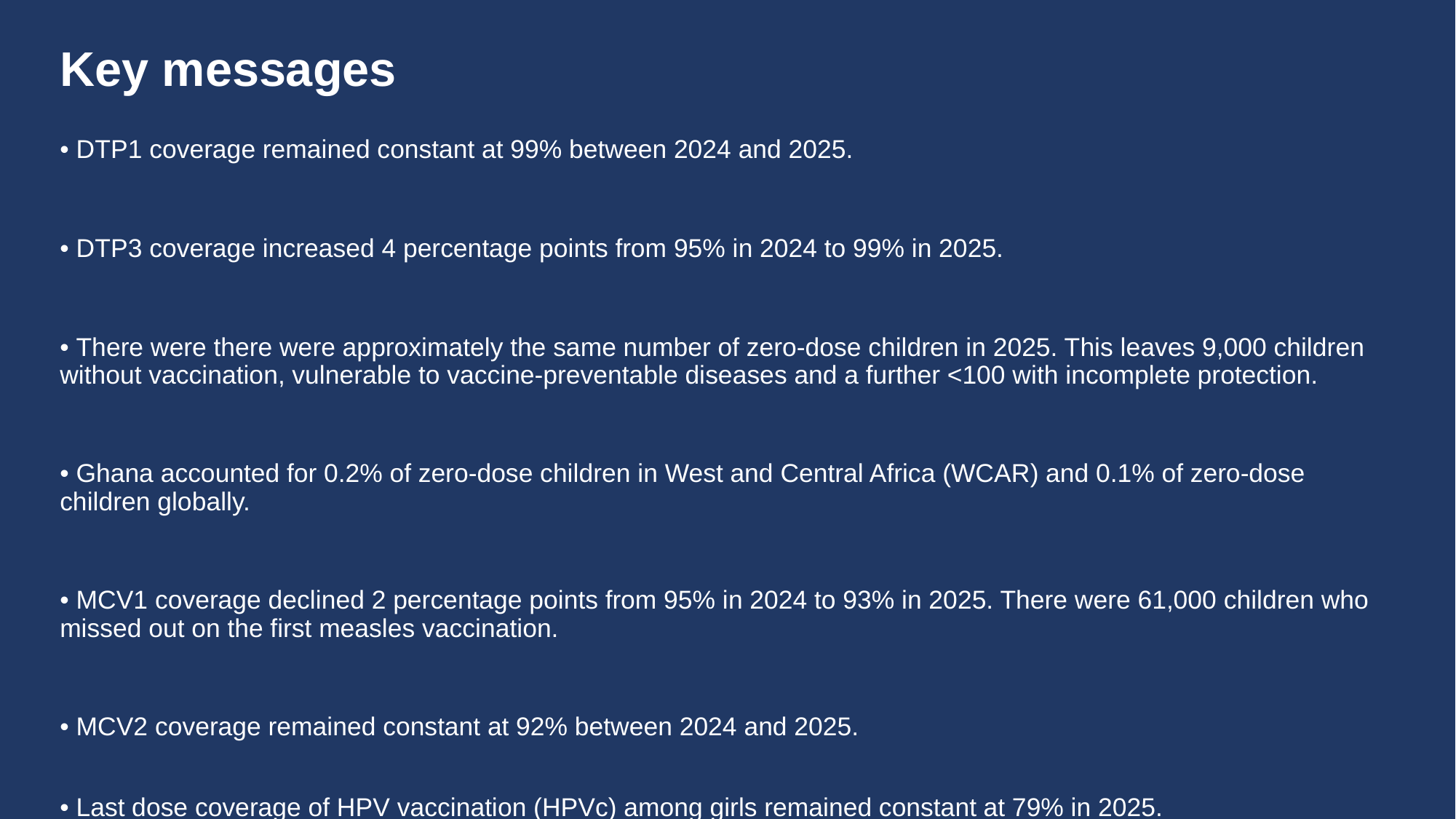

# Key messages
• DTP1 coverage remained constant at 99% between 2024 and 2025.

• DTP3 coverage increased 4 percentage points from 95% in 2024 to 99% in 2025.

• There were there were approximately the same number of zero-dose children in 2025. This leaves 9,000 children without vaccination, vulnerable to vaccine-preventable diseases and a further <100 with incomplete protection.

• Ghana accounted for 0.2% of zero-dose children in West and Central Africa (WCAR) and 0.1% of zero-dose children globally.

• MCV1 coverage declined 2 percentage points from 95% in 2024 to 93% in 2025. There were 61,000 children who missed out on the first measles vaccination.

• MCV2 coverage remained constant at 92% between 2024 and 2025.

• Last dose coverage of HPV vaccination (HPVc) among girls remained constant at 79% in 2025.